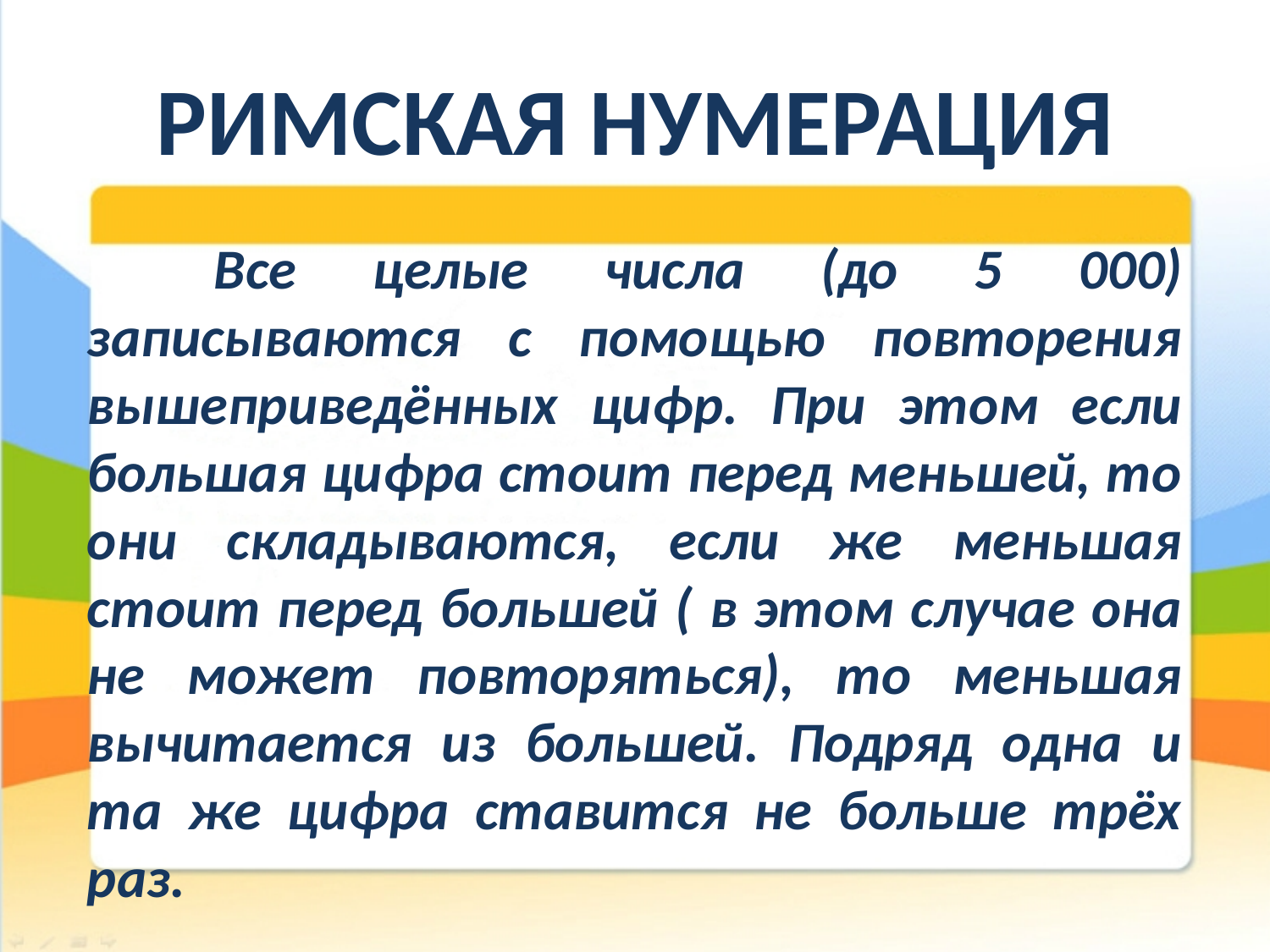

# РИМСКАЯ НУМЕРАЦИЯ
	Все целые числа (до 5 000) записываются с помощью повторения вышеприведённых цифр. При этом если большая цифра стоит перед меньшей, то они складываются, если же меньшая стоит перед большей ( в этом случае она не может повторяться), то меньшая вычитается из большей. Подряд одна и та же цифра ставится не больше трёх раз.